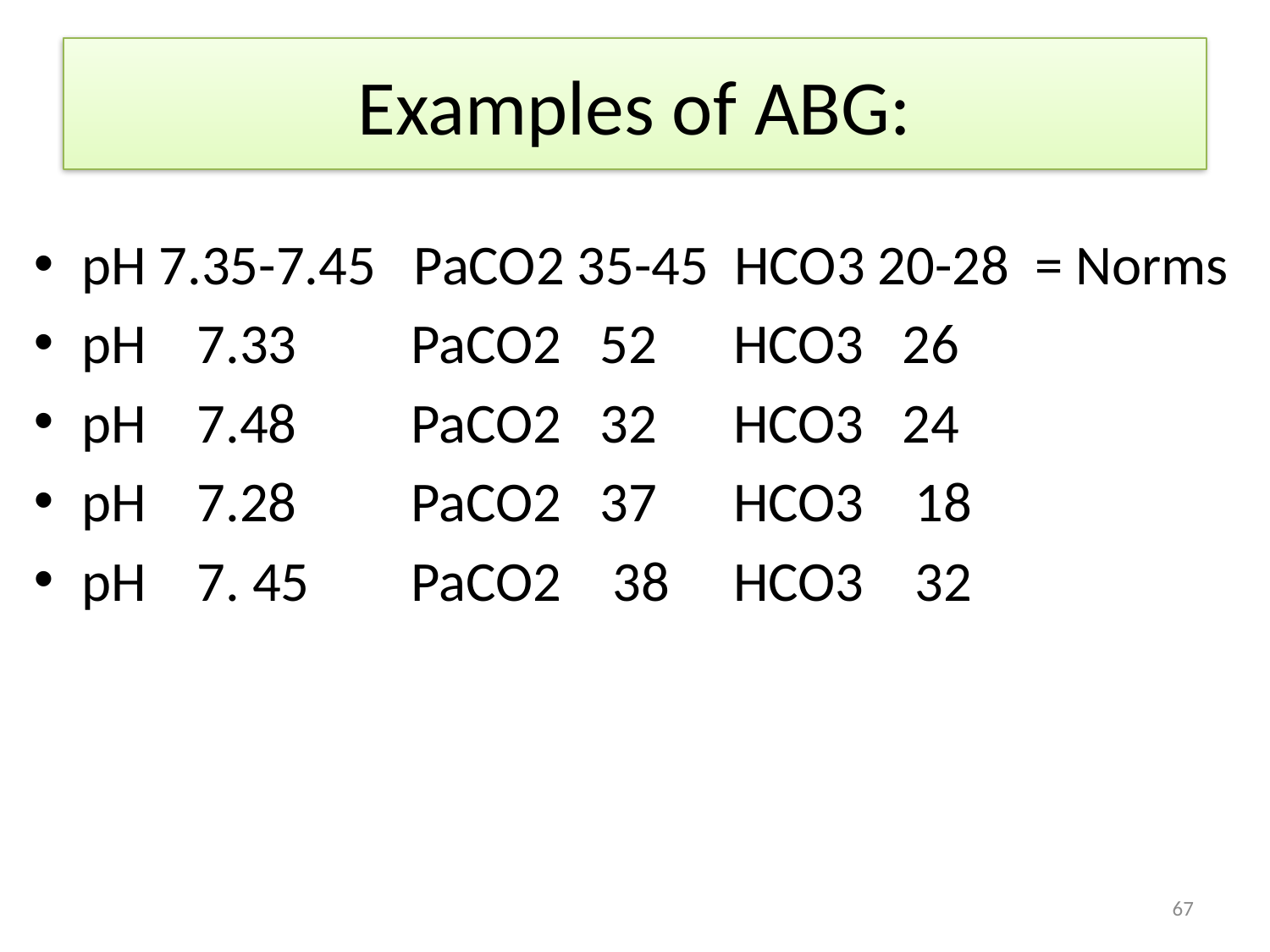

# Examples of ABG:
pH 7.35-7.45   PaCO2 35-45  HCO3 20-28  = Norms
pH    7.33         PaCO2   52      HCO3   26
pH    7.48         PaCO2   32      HCO3   24
pH    7.28         PaCO2   37      HCO3    18
pH    7. 45        PaCO2    38     HCO3    32

67